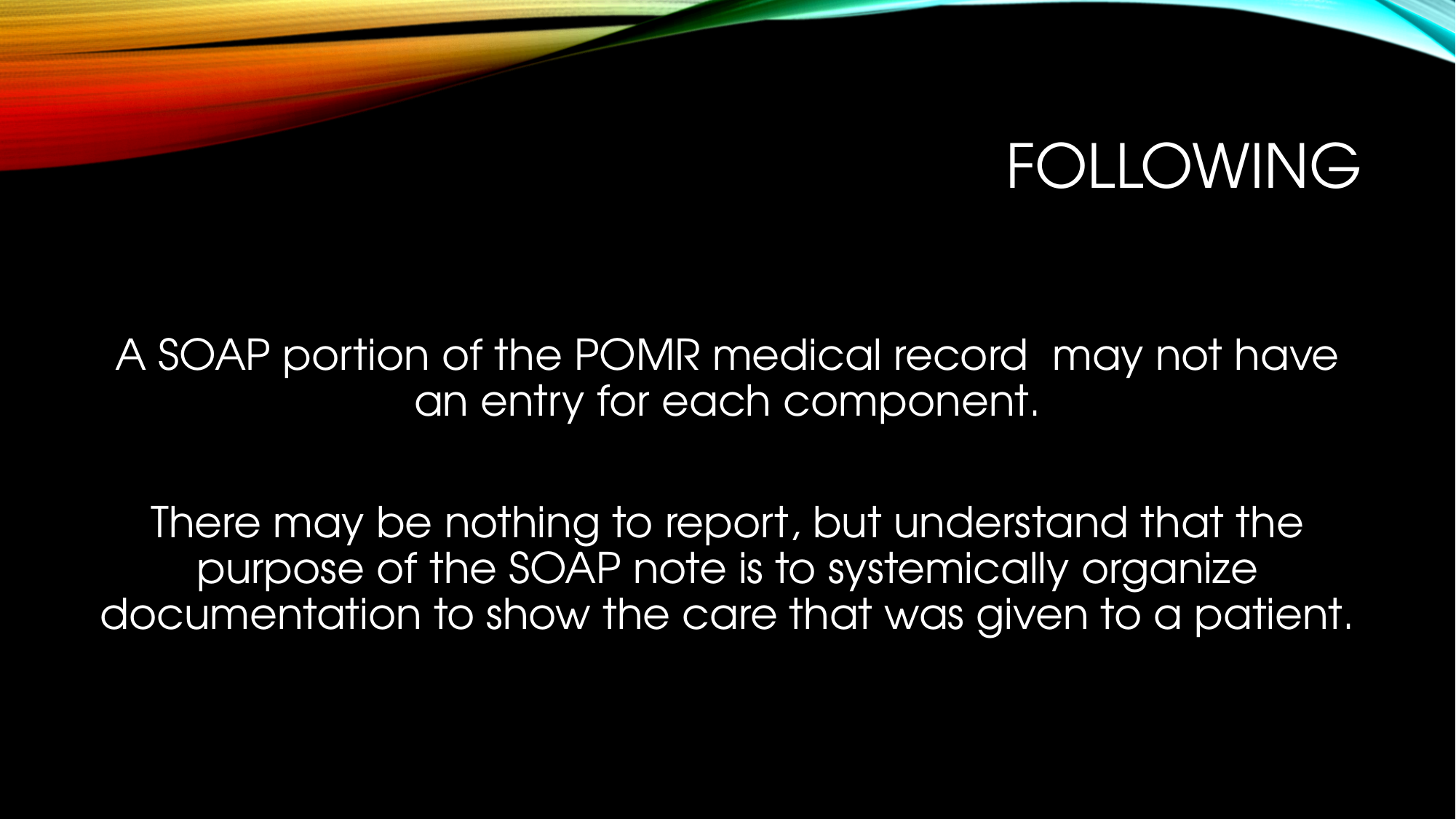

# Following

A SOAP portion of the POMR medical record  may not have an entry for each component.

There may be nothing to report, but understand that the purpose of the SOAP note is to systemically organize documentation to show the care that was given to a patient.